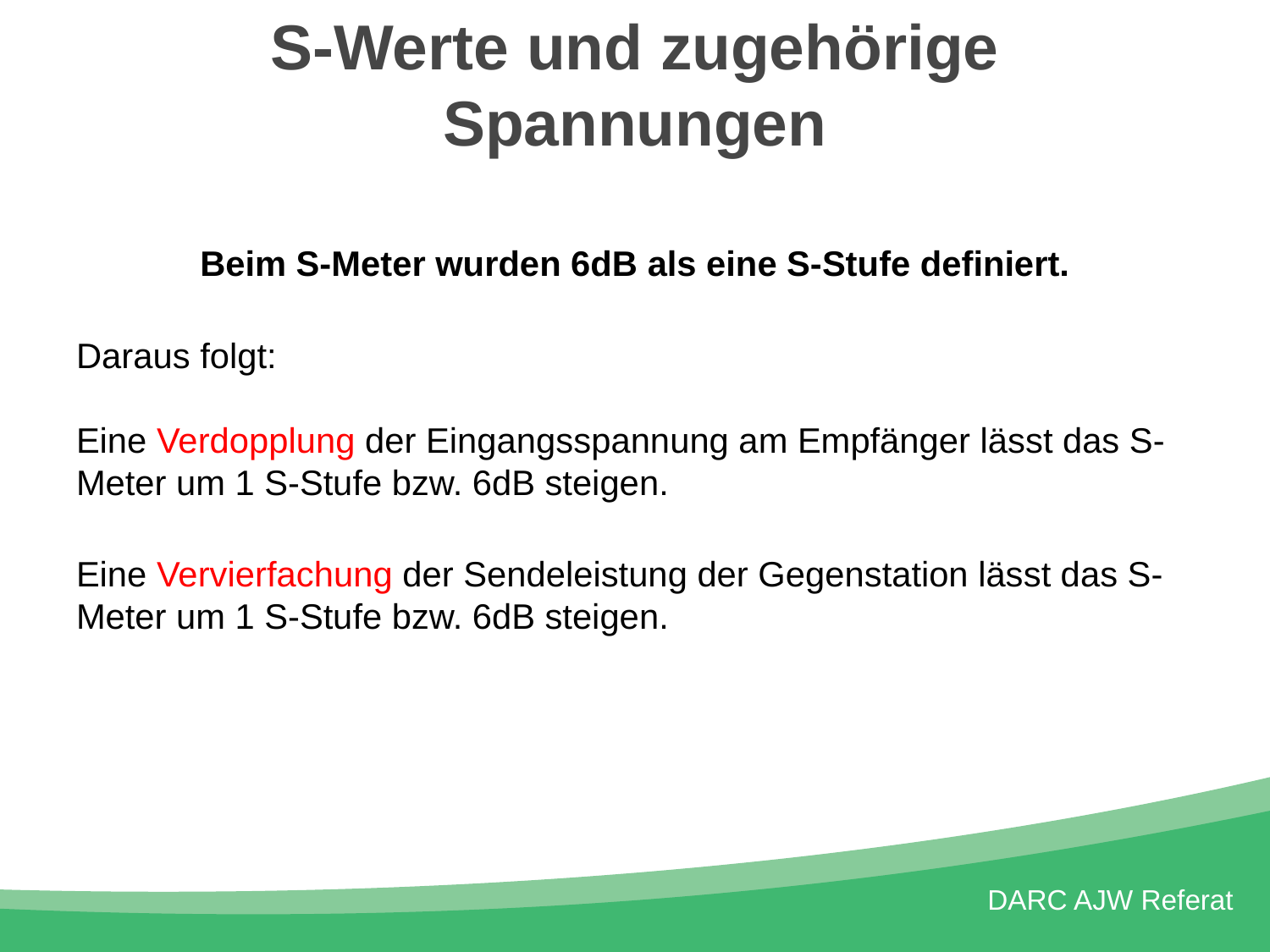

# S-Werte und zugehörige Spannungen
Beim S-Meter wurden 6dB als eine S-Stufe definiert.
Daraus folgt:
Eine Verdopplung der Eingangsspannung am Empfänger lässt das S-Meter um 1 S-Stufe bzw. 6dB steigen.
Eine Vervierfachung der Sendeleistung der Gegenstation lässt das S-Meter um 1 S-Stufe bzw. 6dB steigen.